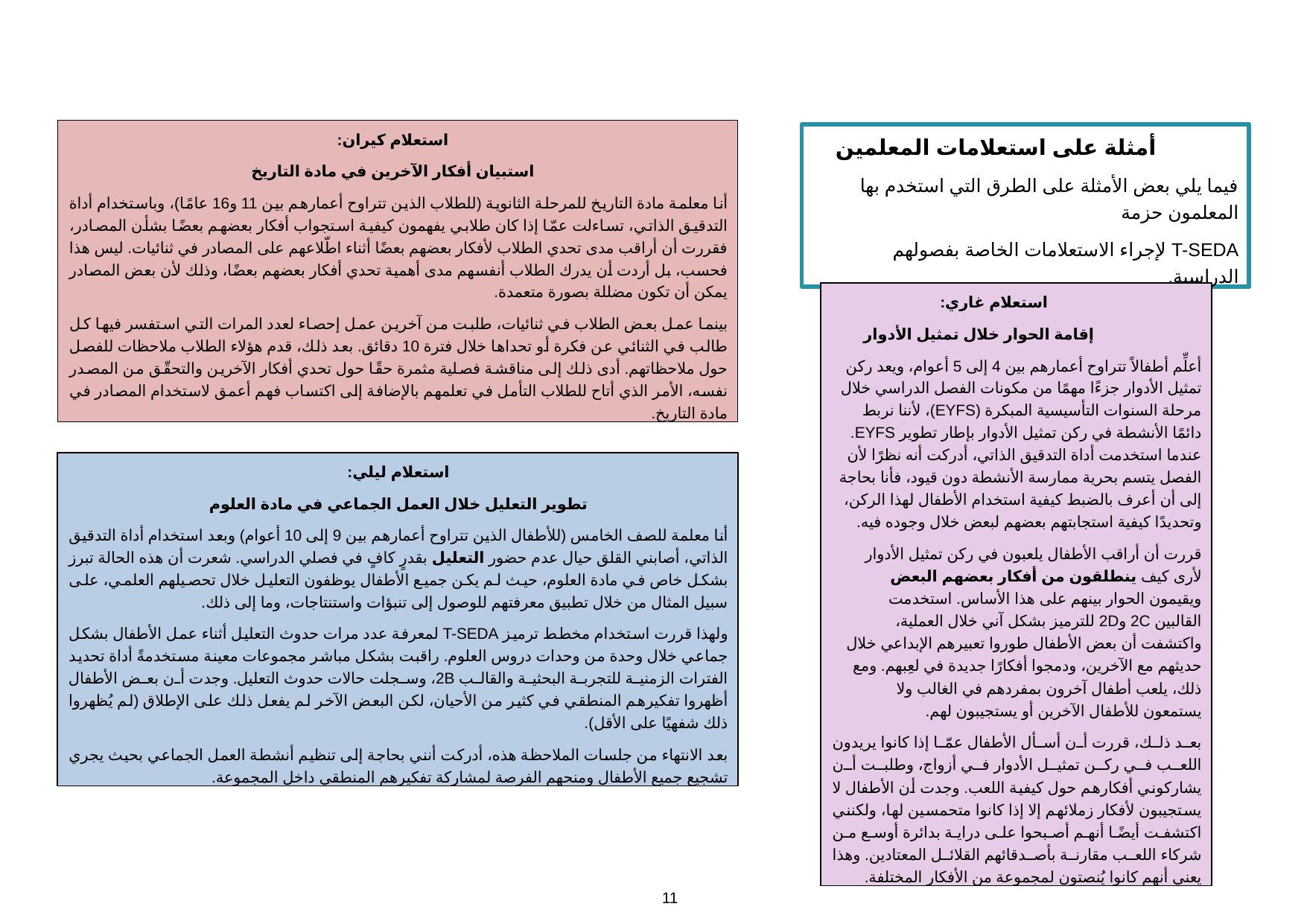

استعلام كيران:
استبيان أفكار الآخرين في مادة التاريخ
أنا معلمة مادة التاريخ للمرحلة الثانوية (للطلاب الذين تتراوح أعمارهم بين 11 و16 عامًا)، وباستخدام أداة التدقيق الذاتي، تساءلت عمّا إذا كان طلابي يفهمون كيفية استجواب أفكار بعضهم بعضًا بشأن المصادر، فقررت أن أراقب مدى تحدي الطلاب لأفكار بعضهم بعضًا أثناء اطّلاعهم على المصادر في ثنائيات. ليس هذا فحسب، بل أردت أن يدرك الطلاب أنفسهم مدى أهمية تحدي أفكار بعضهم بعضًا، وذلك لأن بعض المصادر يمكن أن تكون مضللة بصورة متعمدة.
بينما عمل بعض الطلاب في ثنائيات، طلبت من آخرين عمل إحصاء لعدد المرات التي استفسر فيها كل طالب في الثنائي عن فكرة أو تحداها خلال فترة 10 دقائق. بعد ذلك، قدم هؤلاء الطلاب ملاحظات للفصل حول ملاحظاتهم. أدى ذلك إلى مناقشة فصلية مثمرة حقًا حول تحدي أفكار الآخرين والتحقّق من المصدر نفسه، الأمر الذي أتاح للطلاب التأمل في تعلمهم بالإضافة إلى اكتساب فهم أعمق لاستخدام المصادر في مادة التاريخ.
أمثلة على استعلامات المعلمين
فيما يلي بعض الأمثلة على الطرق التي استخدم بها المعلمون حزمة
T-SEDA لإجراء الاستعلامات الخاصة بفصولهم الدراسية.
استعلام غاري:
إقامة الحوار خلال تمثيل الأدوار
أعلِّم أطفالاً تتراوح أعمارهم بين 4 إلى 5 أعوام، ويعد ركن تمثيل الأدوار جزءًا مهمًا من مكونات الفصل الدراسي خلال مرحلة السنوات التأسيسية المبكرة (EYFS)، لأننا نربط دائمًا الأنشطة في ركن تمثيل الأدوار بإطار تطوير EYFS. عندما استخدمت أداة التدقيق الذاتي، أدركت أنه نظرًا لأن الفصل يتسم بحرية ممارسة الأنشطة دون قيود، فأنا بحاجة إلى أن أعرف بالضبط كيفية استخدام الأطفال لهذا الركن، وتحديدًا كيفية استجابتهم بعضهم لبعض خلال وجوده فيه.
قررت أن أراقب الأطفال يلعبون في ركن تمثيل الأدوار لأرى كيف ينطلقون من أفكار بعضهم البعض ويقيمون الحوار بينهم على هذا الأساس. استخدمت القالبين 2C و2D للترميز بشكل آني خلال العملية، واكتشفت أن بعض الأطفال طوروا تعبيرهم الإبداعي خلال حديثهم مع الآخرين، ودمجوا أفكارًا جديدة في لعِبهم. ومع ذلك، يلعب أطفال آخرون بمفردهم في الغالب ولا يستمعون للأطفال الآخرين أو يستجيبون لهم.
بعد ذلك، قررت أن أسأل الأطفال عمّا إذا كانوا يريدون اللعب في ركن تمثيل الأدوار في أزواج، وطلبت أن يشاركوني أفكارهم حول كيفية اللعب. وجدت أن الأطفال لا يستجيبون لأفكار زملائهم إلا إذا كانوا متحمسين لها، ولكنني اكتشفت أيضًا أنهم أصبحوا على دراية بدائرة أوسع من شركاء اللعب مقارنة بأصدقائهم القلائل المعتادين. وهذا يعني أنهم كانوا يُنصتون لمجموعة من الأفكار المختلفة.
استعلام ليلي:
تطوير التعليل خلال العمل الجماعي في مادة العلوم
أنا معلمة للصف الخامس (للأطفال الذين تتراوح أعمارهم بين 9 إلى 10 أعوام) وبعد استخدام أداة التدقيق الذاتي، أصابني القلق حيال عدم حضور التعليل بقدرٍ كافٍ في فصلي الدراسي. شعرت أن هذه الحالة تبرز بشكل خاص في مادة العلوم، حيث لم يكن جميع الأطفال يوظفون التعليل خلال تحصيلهم العلمي، على سبيل المثال من خلال تطبيق معرفتهم للوصول إلى تنبؤات واستنتاجات، وما إلى ذلك.
ولهذا قررت استخدام مخطط ترميز T-SEDA لمعرفة عدد مرات حدوث التعليل أثناء عمل الأطفال بشكل جماعي خلال وحدة من وحدات دروس العلوم. راقبت بشكل مباشر مجموعات معينة مستخدمةً أداة تحديد الفترات الزمنية للتجربة البحثية والقالب 2B، وسجلت حالات حدوث التعليل. وجدت أن بعض الأطفال أظهروا تفكيرهم المنطقي في كثير من الأحيان، لكن البعض الآخر لم يفعل ذلك على الإطلاق (لم يُظهروا ذلك شفهيًا على الأقل).
بعد الانتهاء من جلسات الملاحظة هذه، أدركت أنني بحاجة إلى تنظيم أنشطة العمل الجماعي بحيث يجري تشجيع جميع الأطفال ومنحهم الفرصة لمشاركة تفكيرهم المنطقي داخل المجموعة.
11